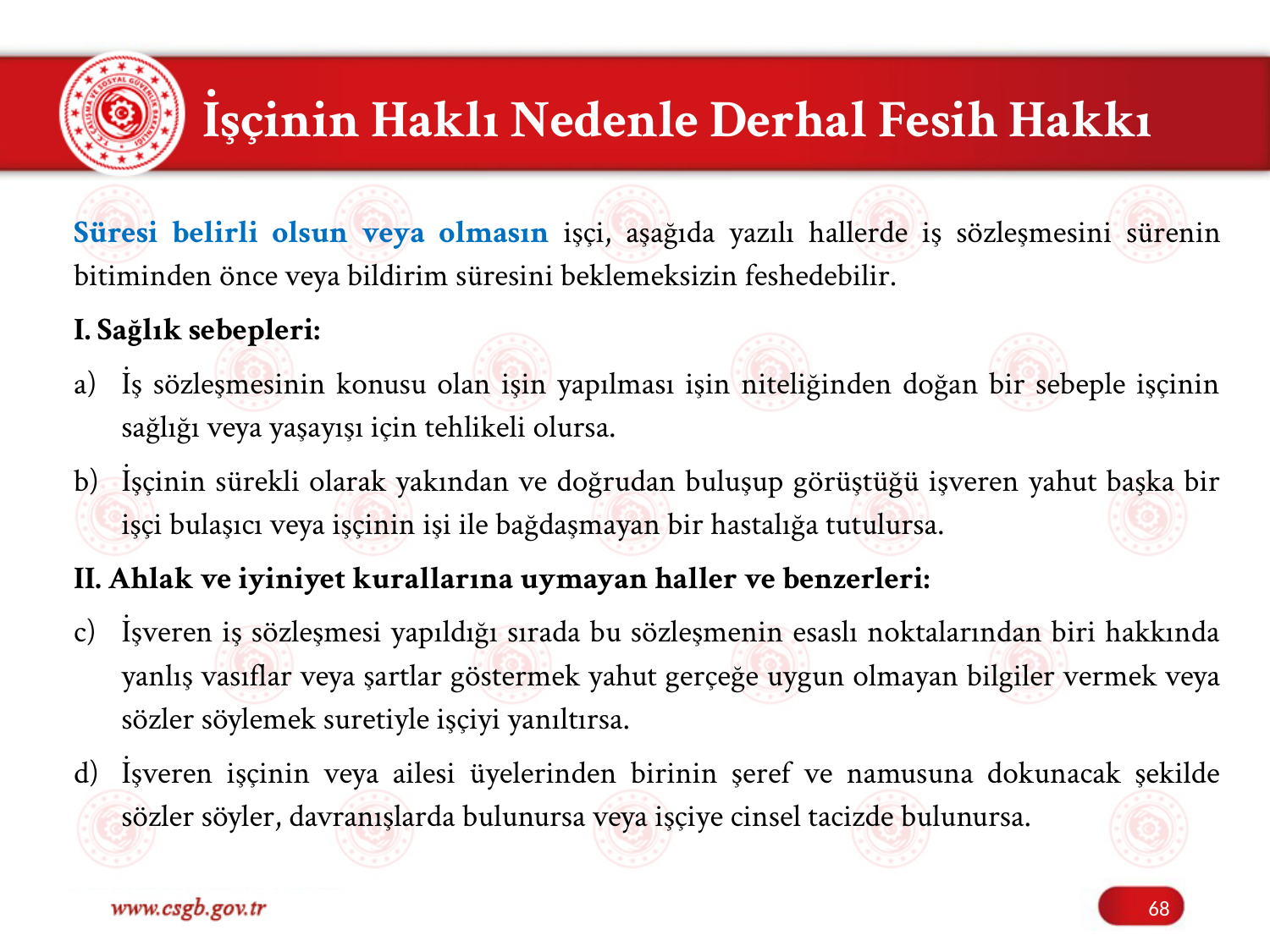

# İşçinin Haklı Nedenle Derhal Fesih Hakkı
Süresi belirli olsun veya olmasın işçi, aşağıda yazılı hallerde iş sözleşmesini sürenin bitiminden önce veya bildirim süresini beklemeksizin feshedebilir.
I. Sağlık sebepleri:
İş sözleşmesinin konusu olan işin yapılması işin niteliğinden doğan bir sebeple işçinin sağlığı veya yaşayışı için tehlikeli olursa.
İşçinin sürekli olarak yakından ve doğrudan buluşup görüştüğü işveren yahut başka bir işçi bulaşıcı veya işçinin işi ile bağdaşmayan bir hastalığa tutulursa.
II. Ahlak ve iyiniyet kurallarına uymayan haller ve benzerleri:
İşveren iş sözleşmesi yapıldığı sırada bu sözleşmenin esaslı noktalarından biri hakkında yanlış vasıflar veya şartlar göstermek yahut gerçeğe uygun olmayan bilgiler vermek veya sözler söylemek suretiyle işçiyi yanıltırsa.
İşveren işçinin veya ailesi üyelerinden birinin şeref ve namusuna dokunacak şekilde sözler söyler, davranışlarda bulunursa veya işçiye cinsel tacizde bulunursa.
68